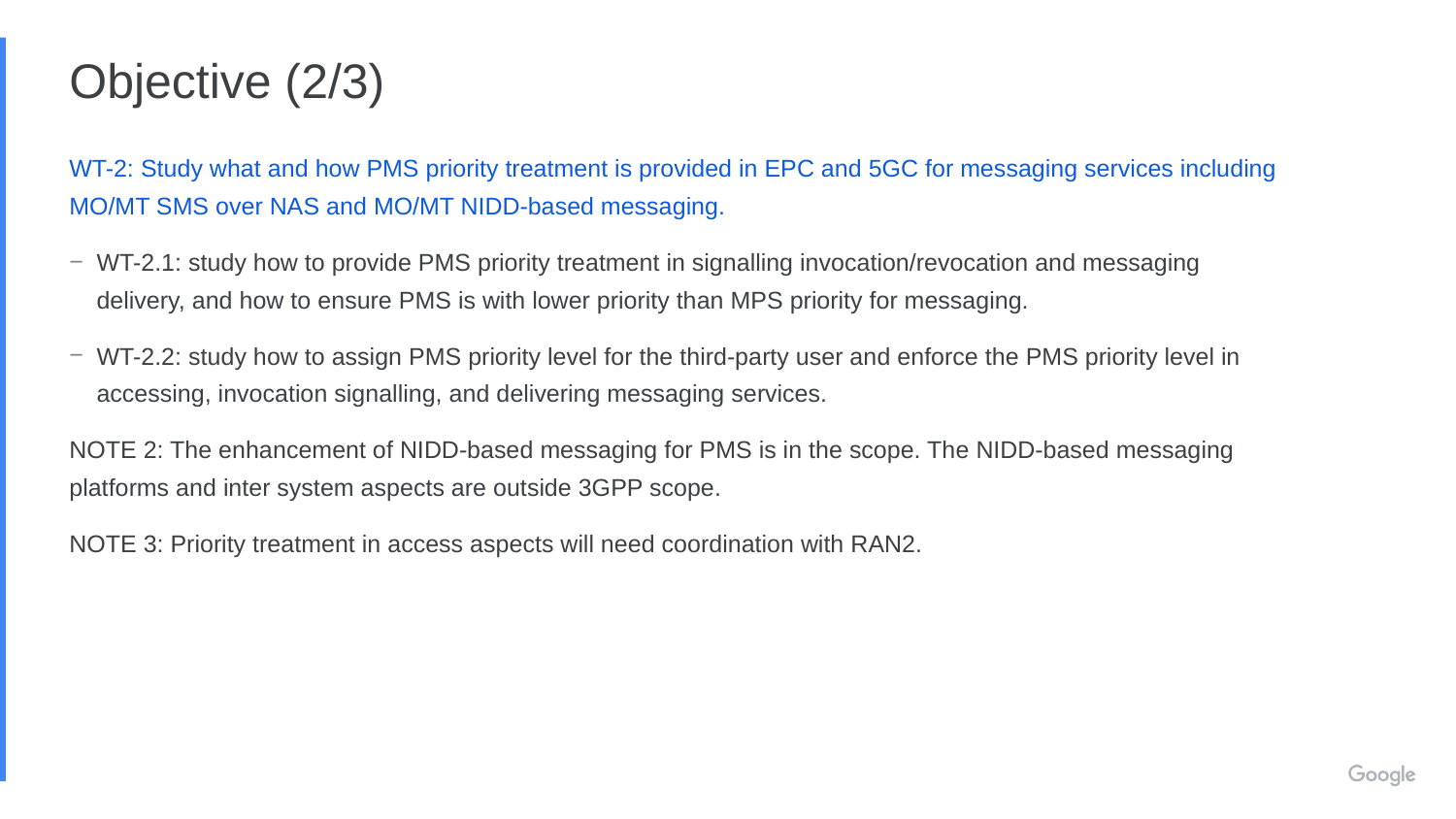

# Objective (2/3)
WT-2: Study what and how PMS priority treatment is provided in EPC and 5GC for messaging services including MO/MT SMS over NAS and MO/MT NIDD-based messaging.
WT-2.1: study how to provide PMS priority treatment in signalling invocation/revocation and messaging delivery, and how to ensure PMS is with lower priority than MPS priority for messaging.
WT-2.2: study how to assign PMS priority level for the third-party user and enforce the PMS priority level in accessing, invocation signalling, and delivering messaging services.
NOTE 2: The enhancement of NIDD-based messaging for PMS is in the scope. The NIDD-based messaging platforms and inter system aspects are outside 3GPP scope.
NOTE 3: Priority treatment in access aspects will need coordination with RAN2.